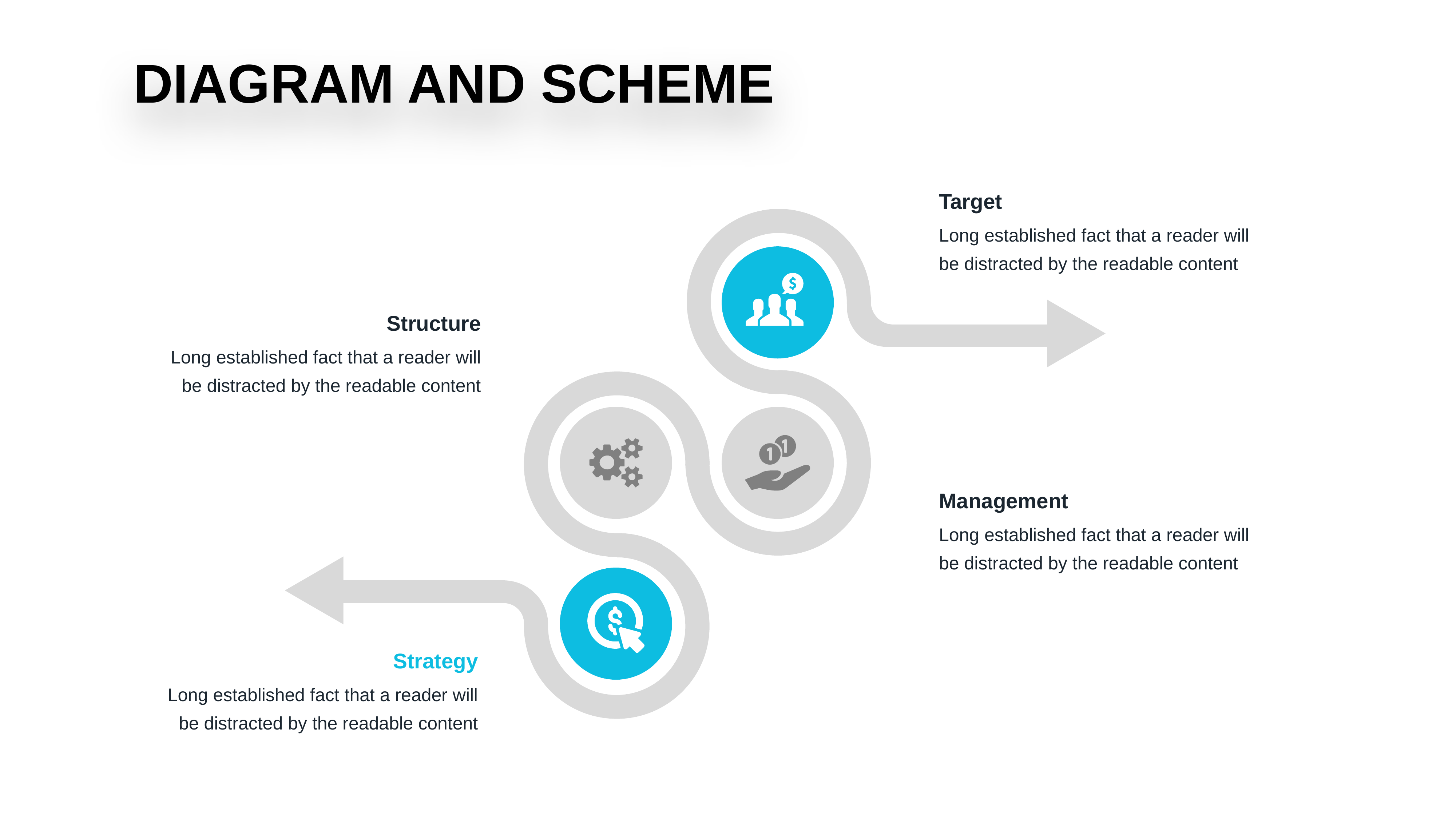

# DIAGRAM AND SCHEME
Target
Long established fact that a reader will be distracted by the readable content

Structure
Long established fact that a reader will be distracted by the readable content

Management
Long established fact that a reader will be distracted by the readable content
Strategy
Long established fact that a reader will be distracted by the readable content